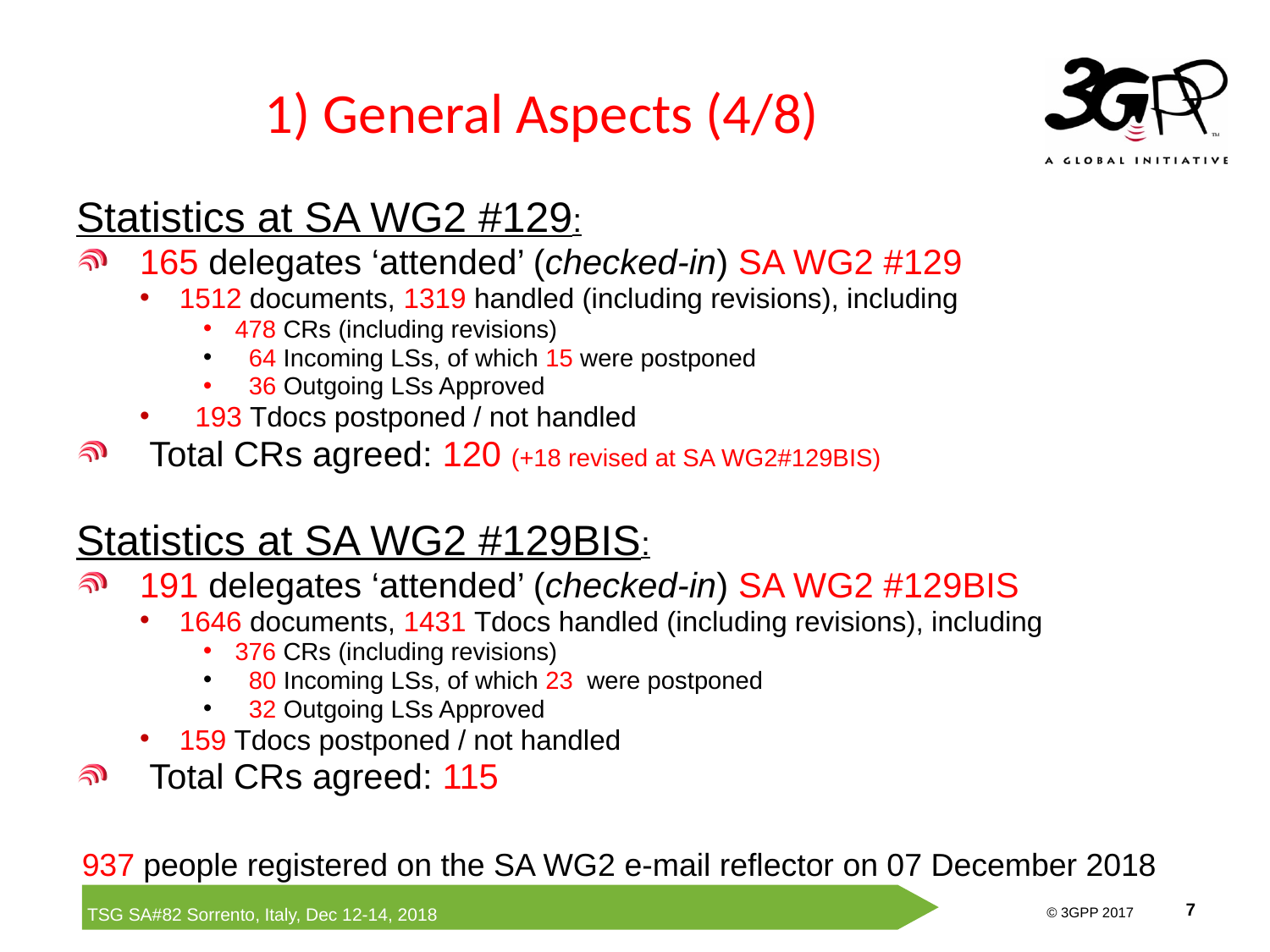

# 1) General Aspects (4/8)
Statistics at SA WG2 #129:
165 delegates ‘attended’ (checked-in) SA WG2 #129
1512 documents, 1319 handled (including revisions), including
478 CRs (including revisions)
  64 Incoming LSs, of which 15 were postponed
  36 Outgoing LSs Approved
  193 Tdocs postponed / not handled
 Total CRs agreed: 120 (+18 revised at SA WG2#129BIS)

Statistics at SA WG2 #129BIS:
191 delegates ‘attended’ (checked-in) SA WG2 #129BIS
1646 documents, 1431 Tdocs handled (including revisions), including
376 CRs (including revisions)
  80 Incoming LSs, of which 23  were postponed
  32 Outgoing LSs Approved
159 Tdocs postponed / not handled
 Total CRs agreed: 115

937 people registered on the SA WG2 e-mail reflector on 07 December 2018